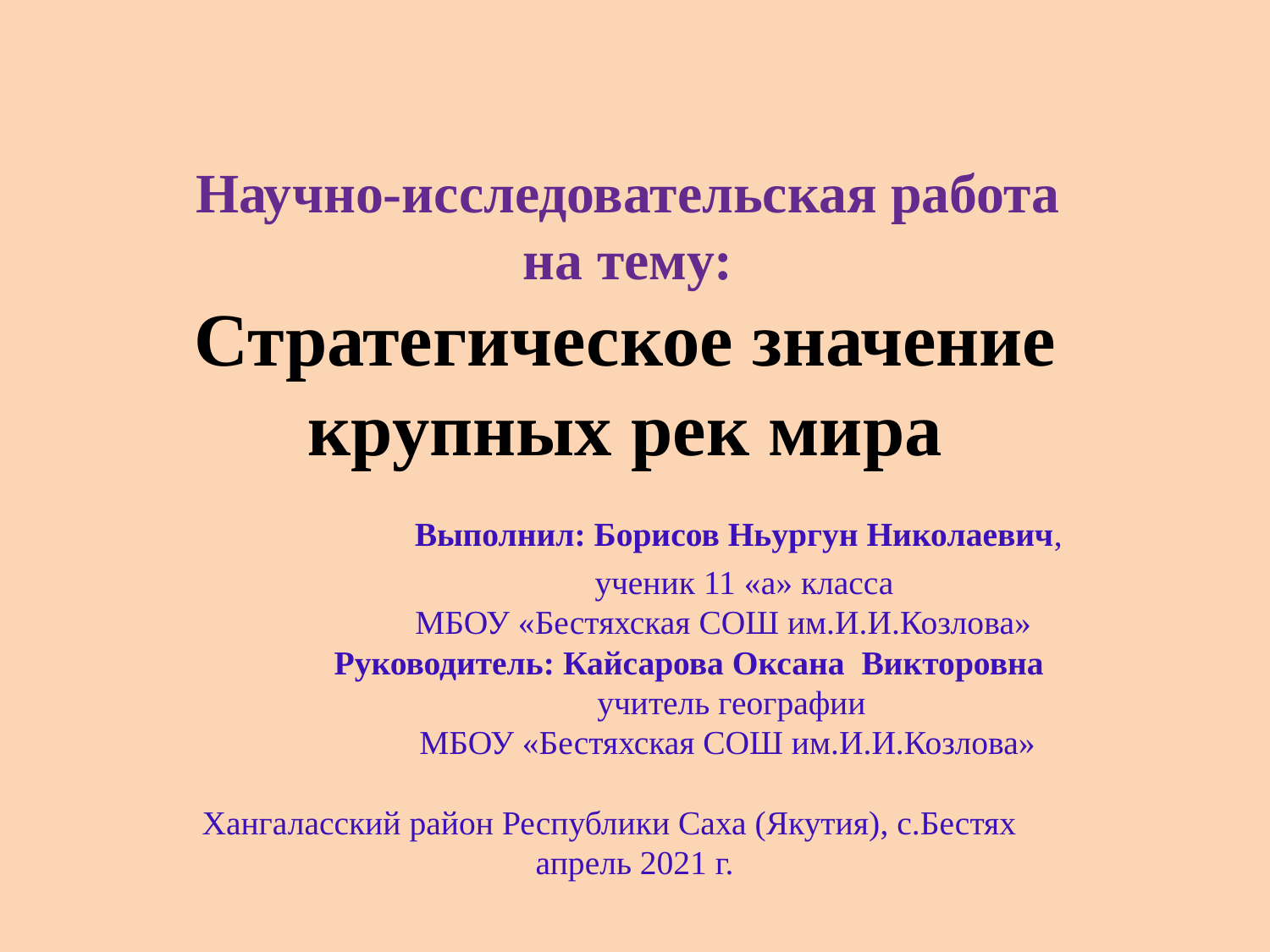

# Научно-исследовательская работа на тему: Стратегическое значение крупных рек мира Выполнил: Борисов Ньургун Николаевич, ученик 11 «а» класса МБОУ «Бестяхская СОШ им.И.И.Козлова» Руководитель: Кайсарова Оксана  Викторовна учитель географии МБОУ «Бестяхская СОШ им.И.И.Козлова» Хангаласский район Республики Саха (Якутия), с.Бестях апрель 2021 г.